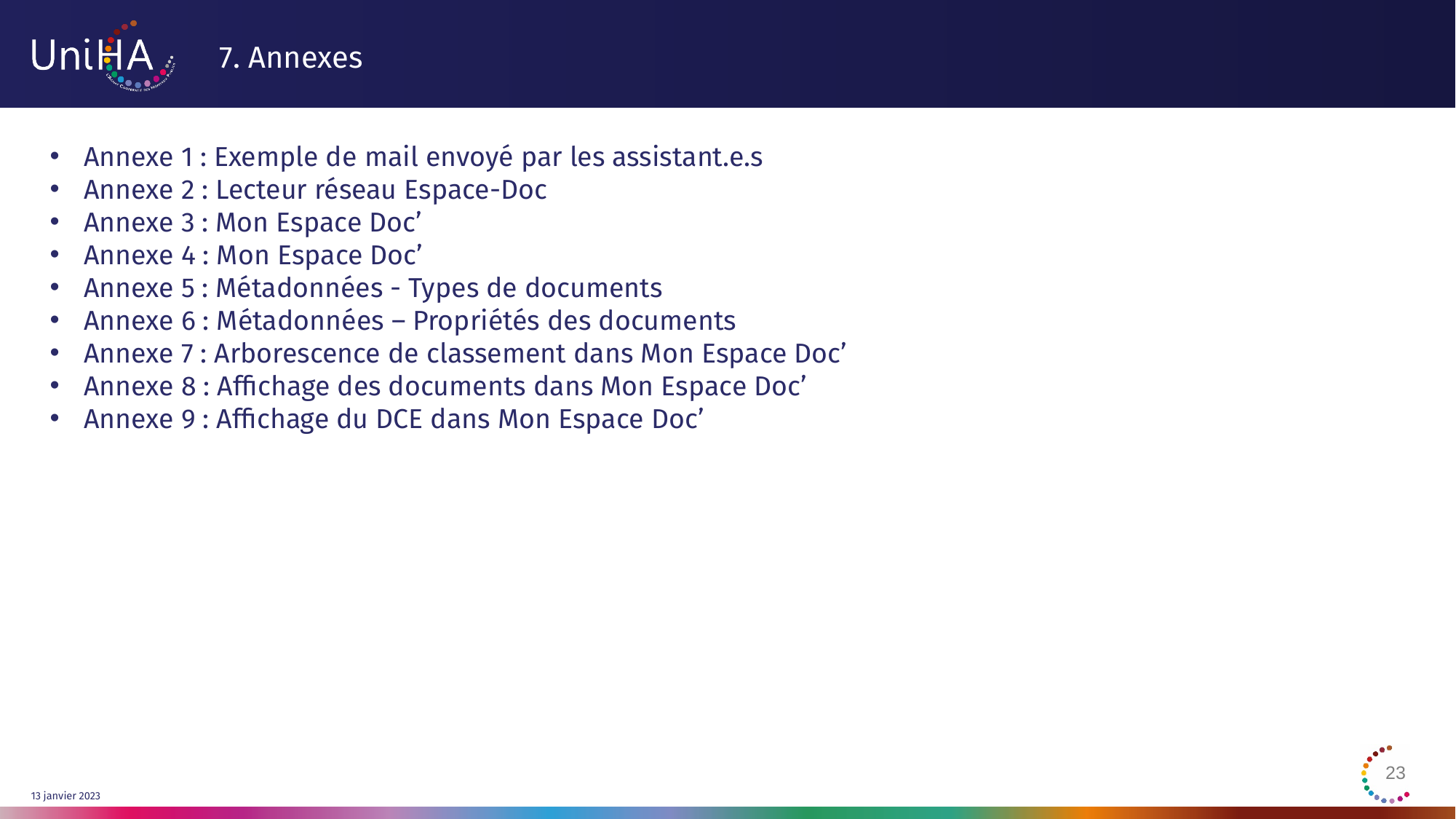

# 7. Annexes
Annexe 1 : Exemple de mail envoyé par les assistant.e.s
Annexe 2 : Lecteur réseau Espace-Doc
Annexe 3 : Mon Espace Doc’
Annexe 4 : Mon Espace Doc’
Annexe 5 : Métadonnées - Types de documents
Annexe 6 : Métadonnées – Propriétés des documents
Annexe 7 : Arborescence de classement dans Mon Espace Doc’
Annexe 8 : Affichage des documents dans Mon Espace Doc’
Annexe 9 : Affichage du DCE dans Mon Espace Doc’